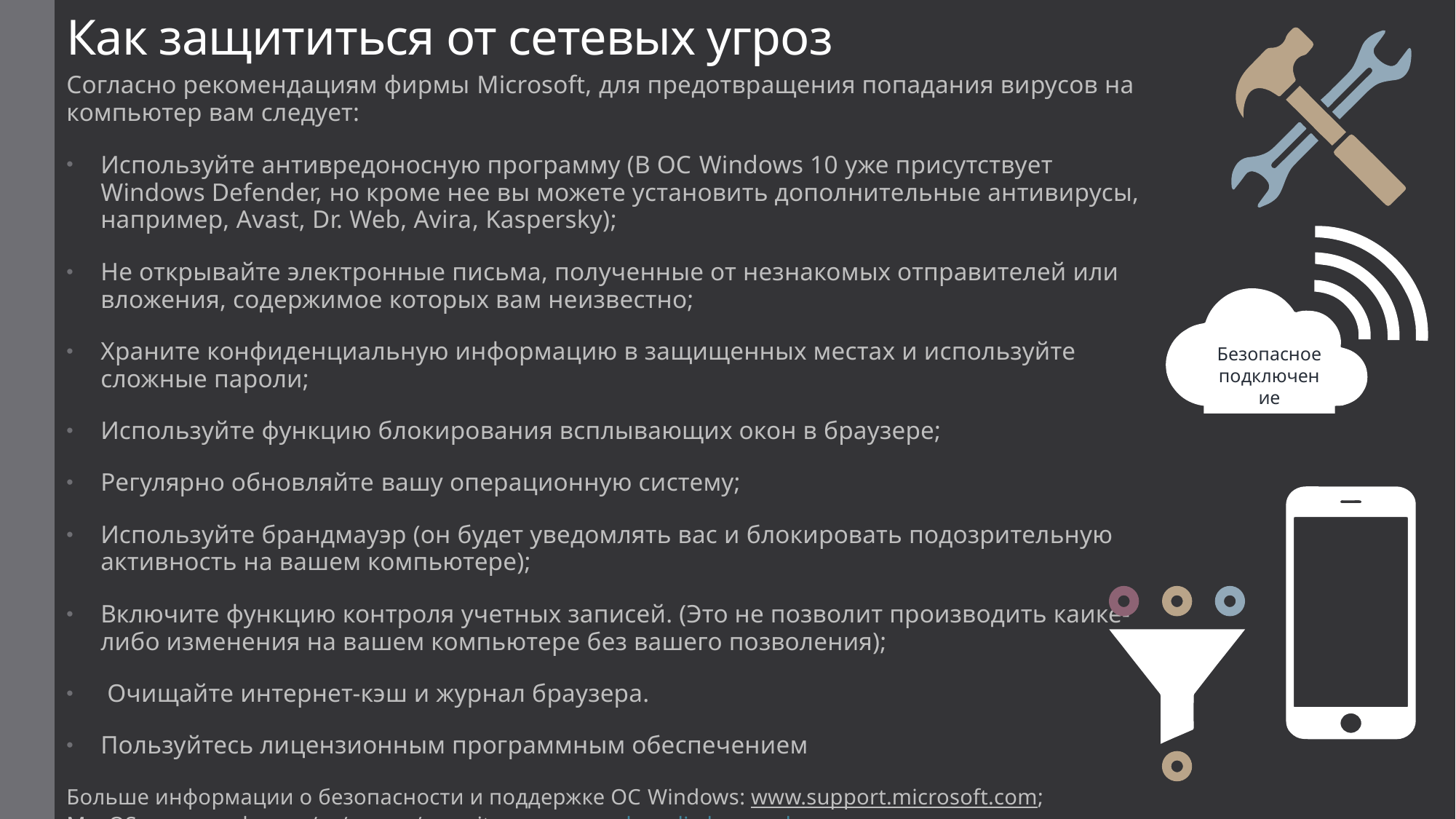

# Как защититься от сетевых угроз

Согласно рекомендациям фирмы Microsoft, для предотвращения попадания вирусов на компьютер вам следует:
Используйте антивредоносную программу (В ОС Windows 10 уже присутствует Windows Defender, но кроме нее вы можете установить дополнительные антивирусы, например, Avast, Dr. Web, Avira, Kaspersky);
Не открывайте электронные письма, полученные от незнакомых отправителей или вложения, содержимое которых вам неизвестно;
Храните конфиденциальную информацию в защищенных местах и используйте сложные пароли;
Используйте функцию блокирования всплывающих окон в браузере;
Регулярно обновляйте вашу операционную систему;
Используйте брандмауэр (он будет уведомлять вас и блокировать подозрительную активность на вашем компьютере);
Включите функцию контроля учетных записей. (Это не позволит производить каике-либо изменения на вашем компьютере без вашего позволения);
 Очищайте интернет-кэш и журнал браузера.
Пользуйтесь лицензионным программным обеспечением
Больше информации о безопасности и поддержке ОС Windows: www.support.microsoft.com;
MacOS: www.apple.com/ru/macos/security; www.encyclopedia.kaspersky.ru

Безопасное подключение